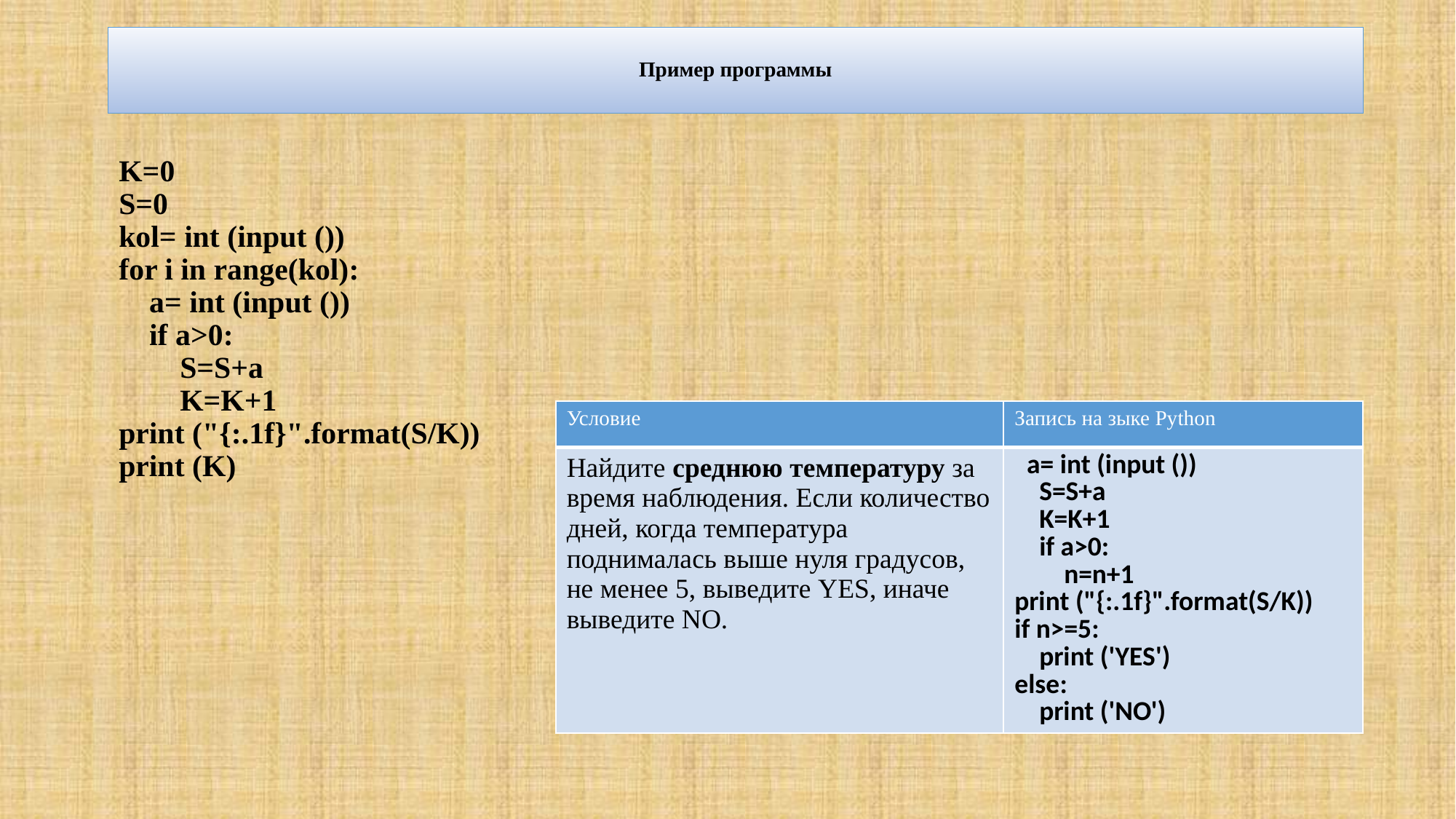

# Пример программы

K=0
S=0
kol= int (input ())
for i in range(kol):
    a= int (input ())
    if a>0:
        S=S+a
        K=K+1
print ("{:.1f}".format(S/K))
print (K)

| Условие | Запись на зыке Python |
| --- | --- |
| Найдите среднюю температуру за время наблюдения. Если количество дней, когда температура поднималась выше нуля градусов, не менее 5, выведите YES, иначе выведите NO. | a= int (input ()) S=S+a K=K+1 if a>0: n=n+1 print ("{:.1f}".format(S/K)) if n>=5: print ('YES') else: print ('NO') |